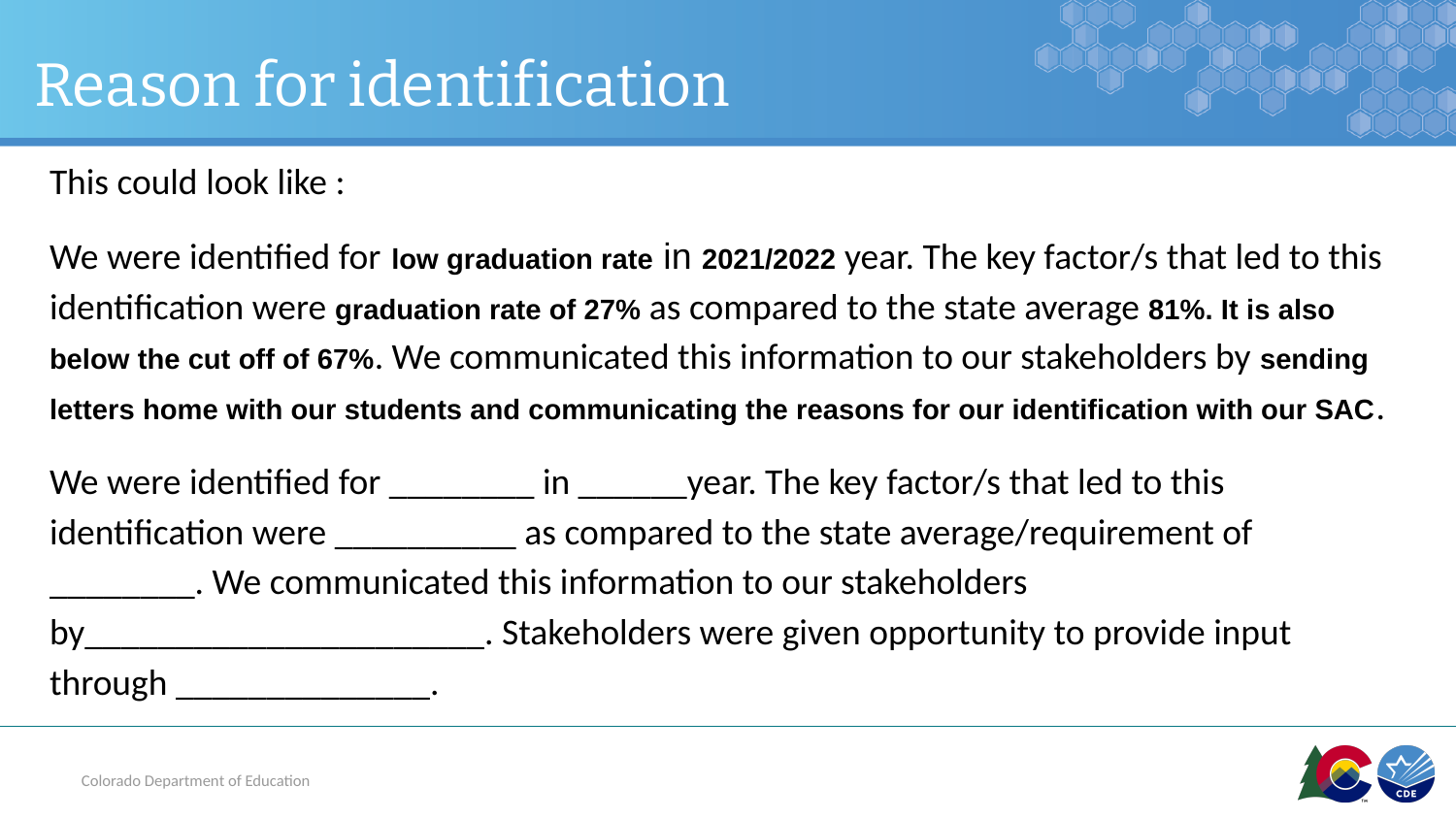

# Reason for identification
This could look like :
We were identified for low graduation rate in 2021/2022 year. The key factor/s that led to this identification were graduation rate of 27% as compared to the state average 81%. It is also below the cut off of 67%. We communicated this information to our stakeholders by sending letters home with our students and communicating the reasons for our identification with our SAC.
We were identified for ________ in ______year. The key factor/s that led to this identification were __________ as compared to the state average/requirement of ________. We communicated this information to our stakeholders by______________________. Stakeholders were given opportunity to provide input through ______________.